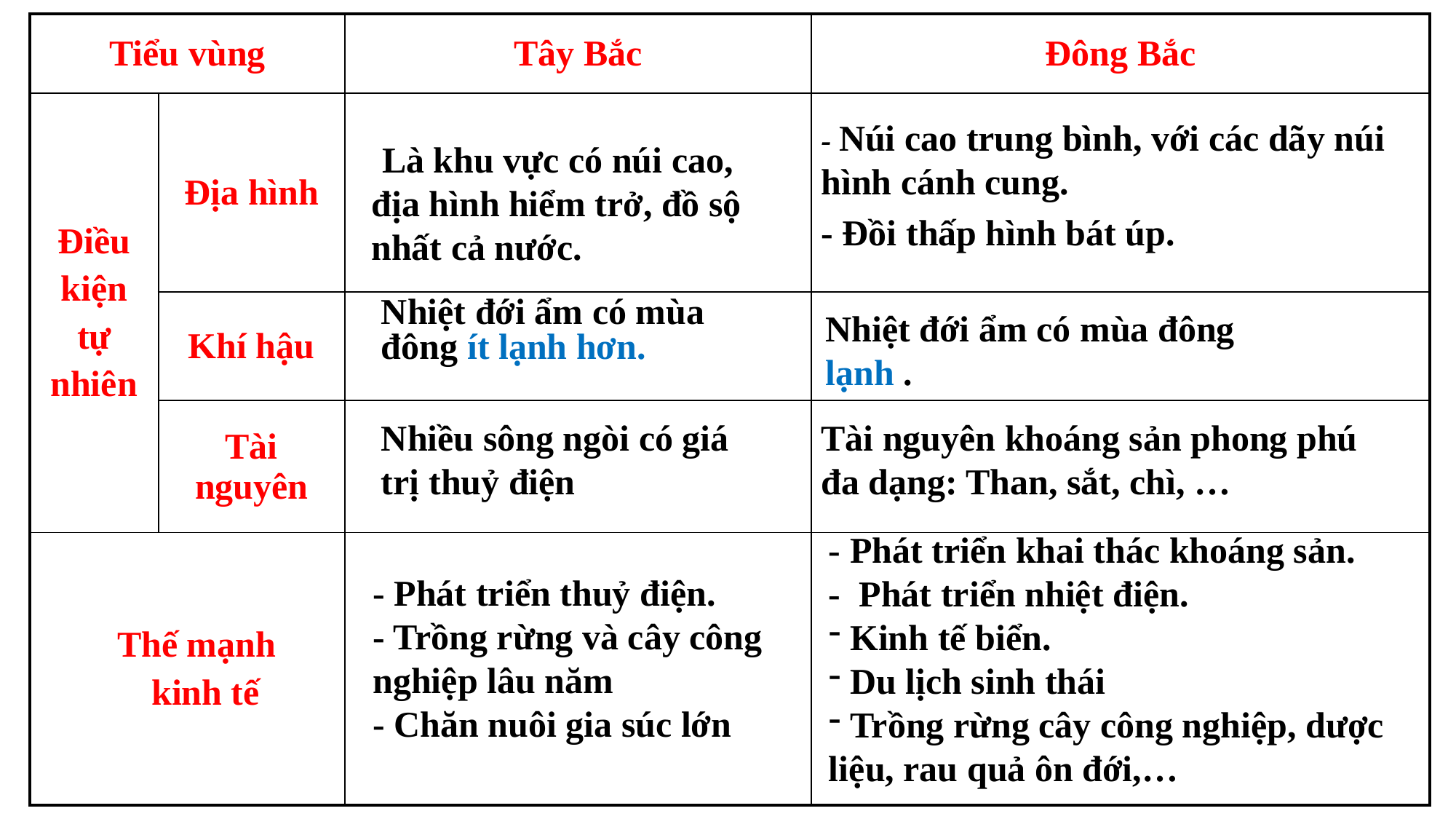

| Tiểu vùng |  | Tây Bắc | Đông Bắc |
| --- | --- | --- | --- |
| Điều kiện tự nhiên | Địa hình |  |  |
|  | Khí hậu |  |  |
|  | Tài nguyên |  |  |
| Thế mạnh kinh tế |  |  |  |

- Núi cao trung bình, với các dãy núi hình cánh cung.
- Đồi thấp hình bát úp.
 Là khu vực có núi cao, địa hình hiểm trở, đồ sộ nhất cả nước.
Nhiệt đới ẩm có mùa đông ít lạnh hơn.
Nhiệt đới ẩm có mùa đông lạnh .
Nhiều sông ngòi có giá trị thuỷ điện
Tài nguyên khoáng sản phong phú đa dạng: Than, sắt, chì, …
- Phát triển khai thác khoáng sản.
-  Phát triển nhiệt điện.
 Kinh tế biển.
 Du lịch sinh thái
 Trồng rừng cây công nghiệp, dược liệu, rau quả ôn đới,…
- Phát triển thuỷ điện.
- Trồng rừng và cây công nghiệp lâu năm
- Chăn nuôi gia súc lớn